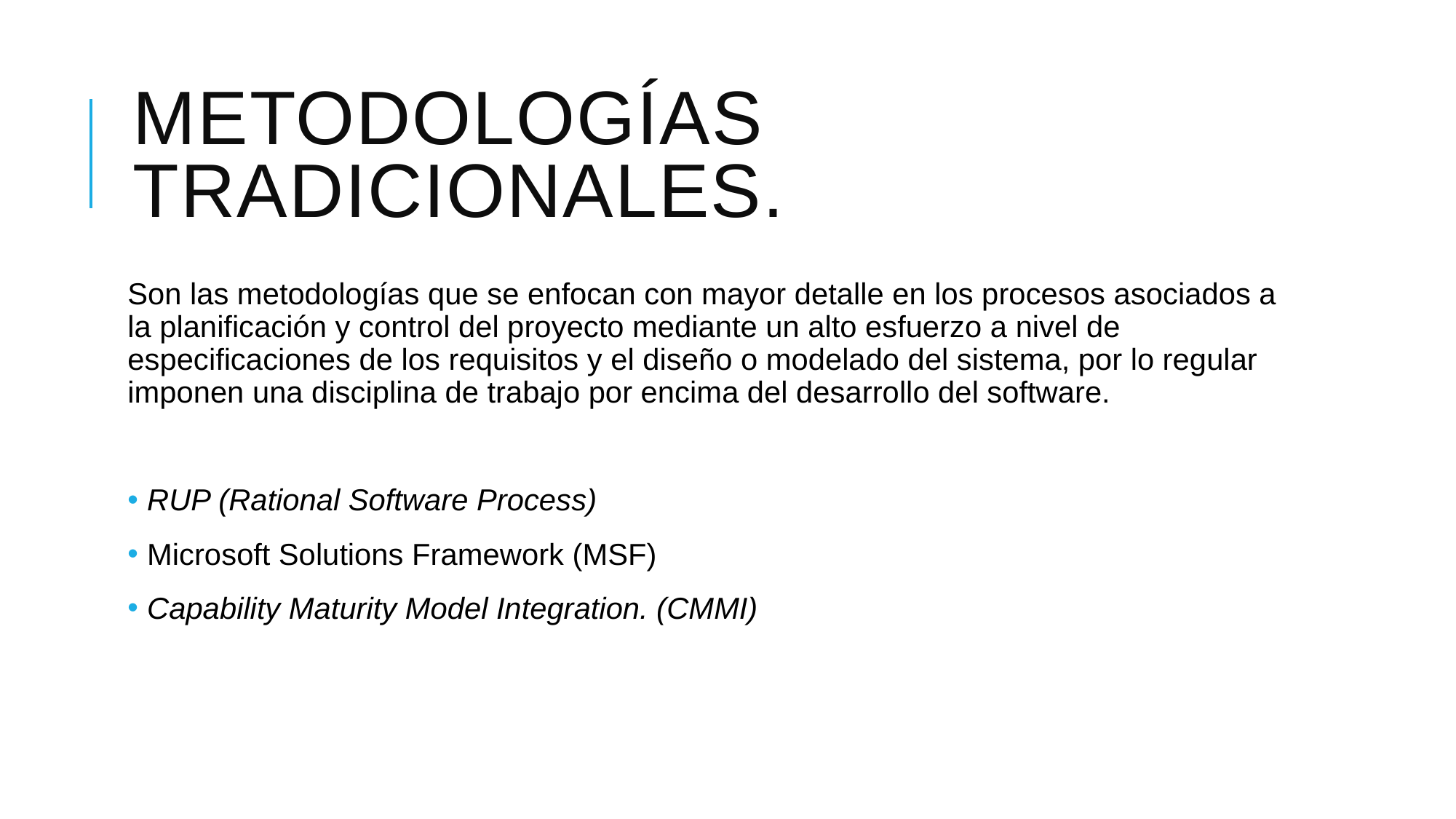

# Metodologías tradicionales.
Son las metodologías que se enfocan con mayor detalle en los procesos asociados a la planificación y control del proyecto mediante un alto esfuerzo a nivel de especificaciones de los requisitos y el diseño o modelado del sistema, por lo regular imponen una disciplina de trabajo por encima del desarrollo del software.

 RUP (Rational Software Process)
 Microsoft Solutions Framework (MSF)
 Capability Maturity Model Integration. (CMMI)